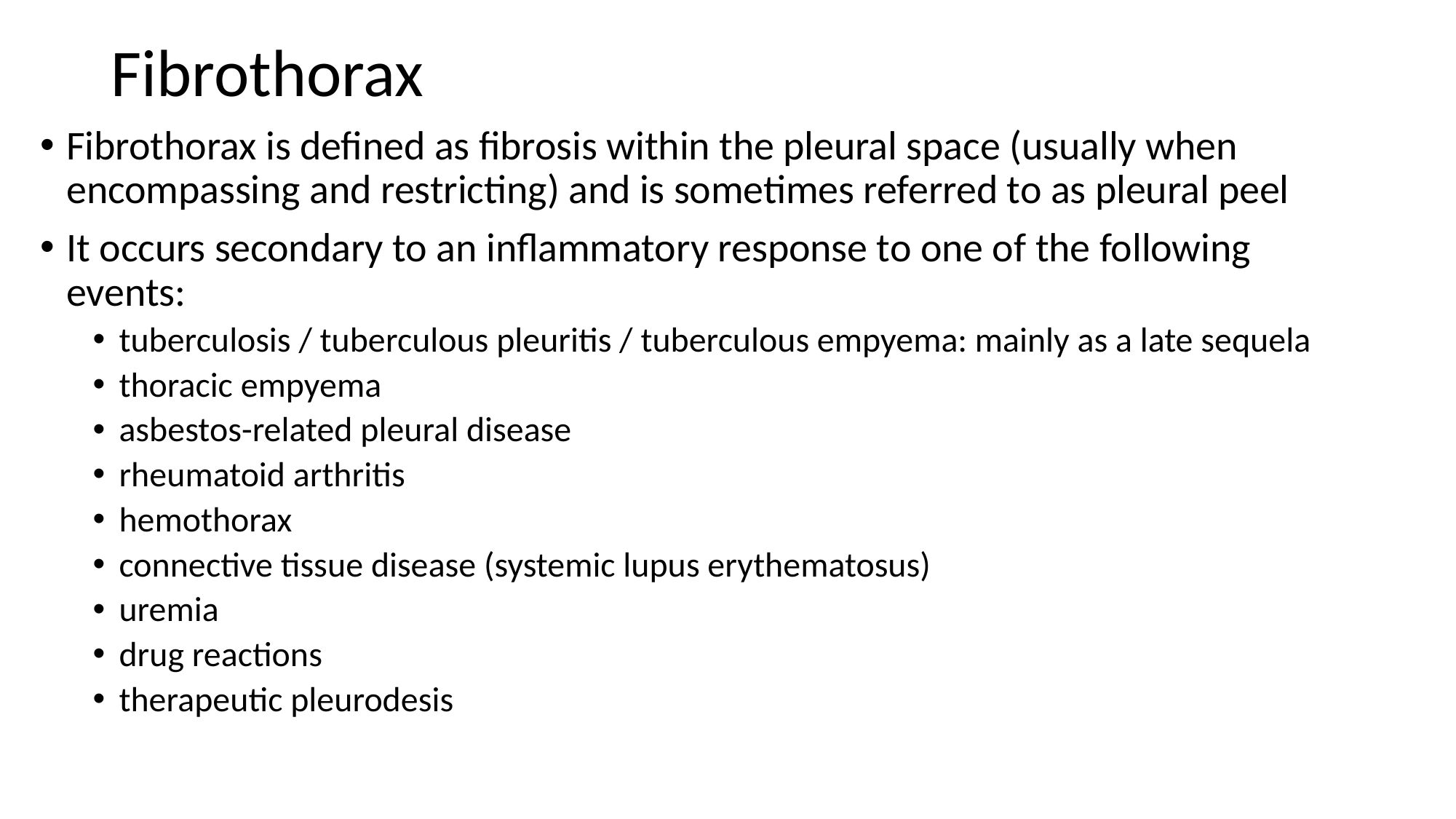

# Fibrothorax
Fibrothorax is defined as fibrosis within the pleural space (usually when encompassing and restricting) and is sometimes referred to as pleural peel
It occurs secondary to an inflammatory response to one of the following events:
tuberculosis / tuberculous pleuritis / tuberculous empyema: mainly as a late sequela
thoracic empyema
asbestos-related pleural disease
rheumatoid arthritis
hemothorax
connective tissue disease (systemic lupus erythematosus)
uremia
drug reactions
therapeutic pleurodesis